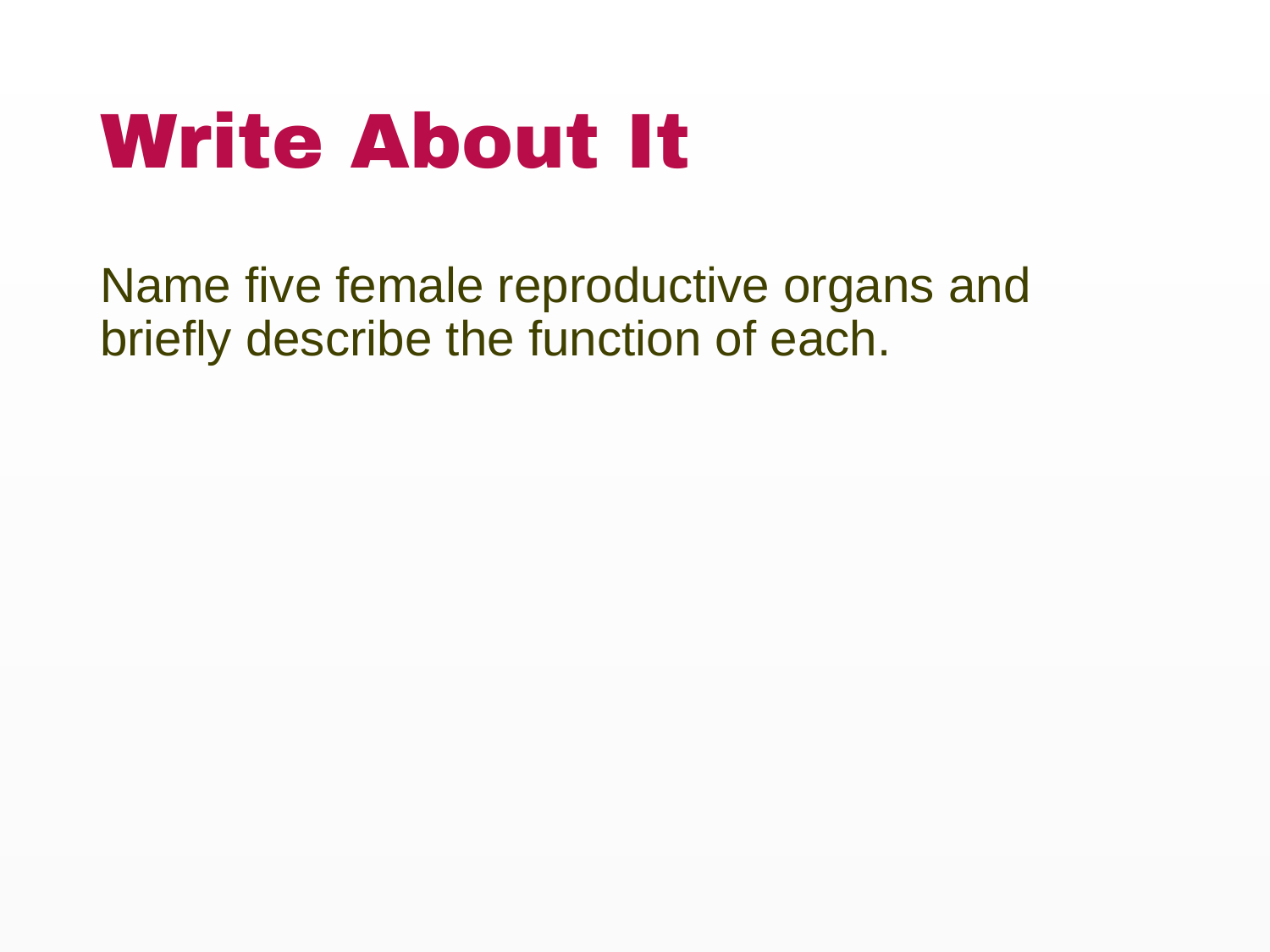

# Write About It
Name five female reproductive organs and briefly describe the function of each.